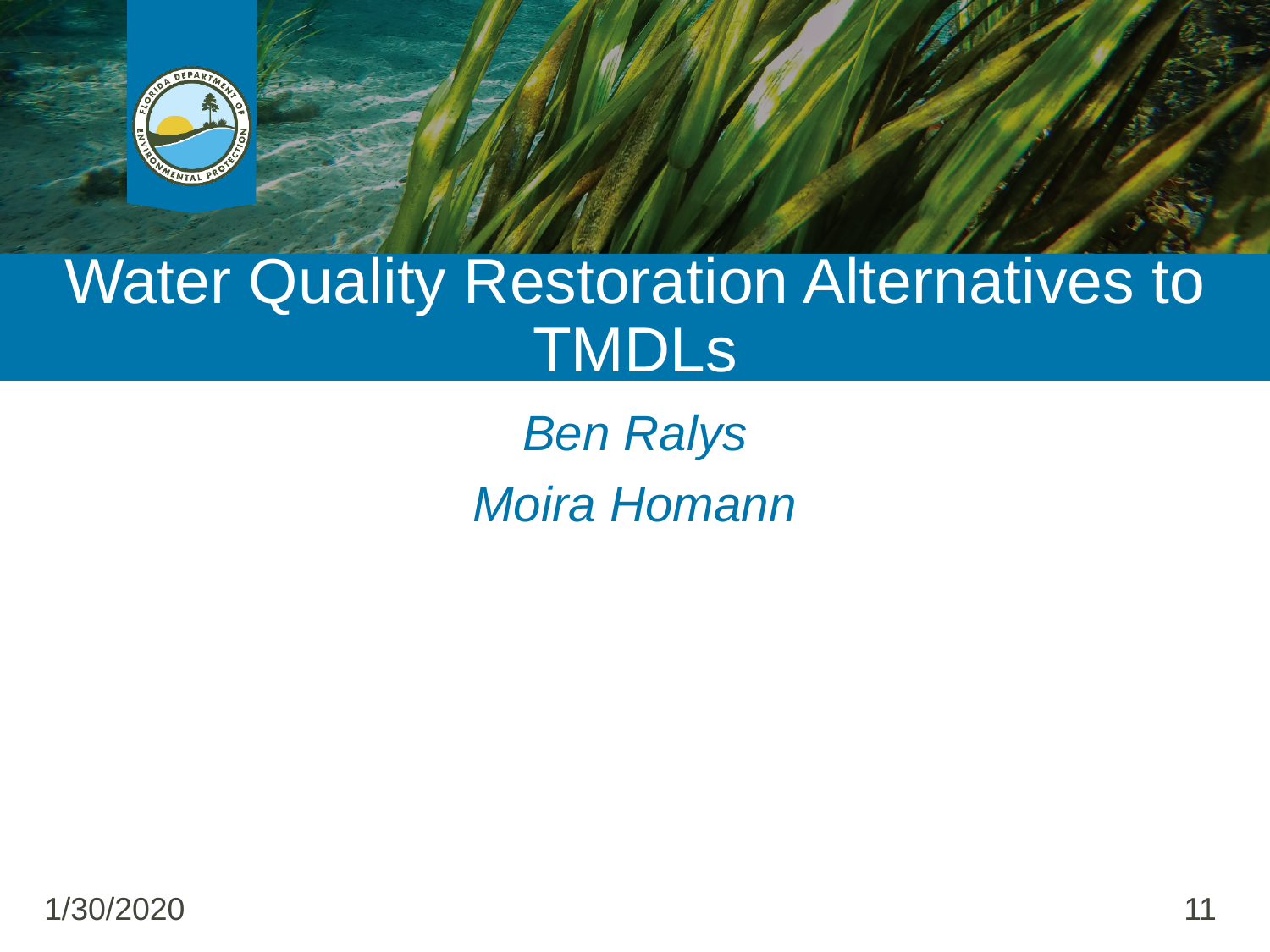

# Water Quality Restoration Alternatives to TMDLs
Ben Ralys
Moira Homann
1/30/2020